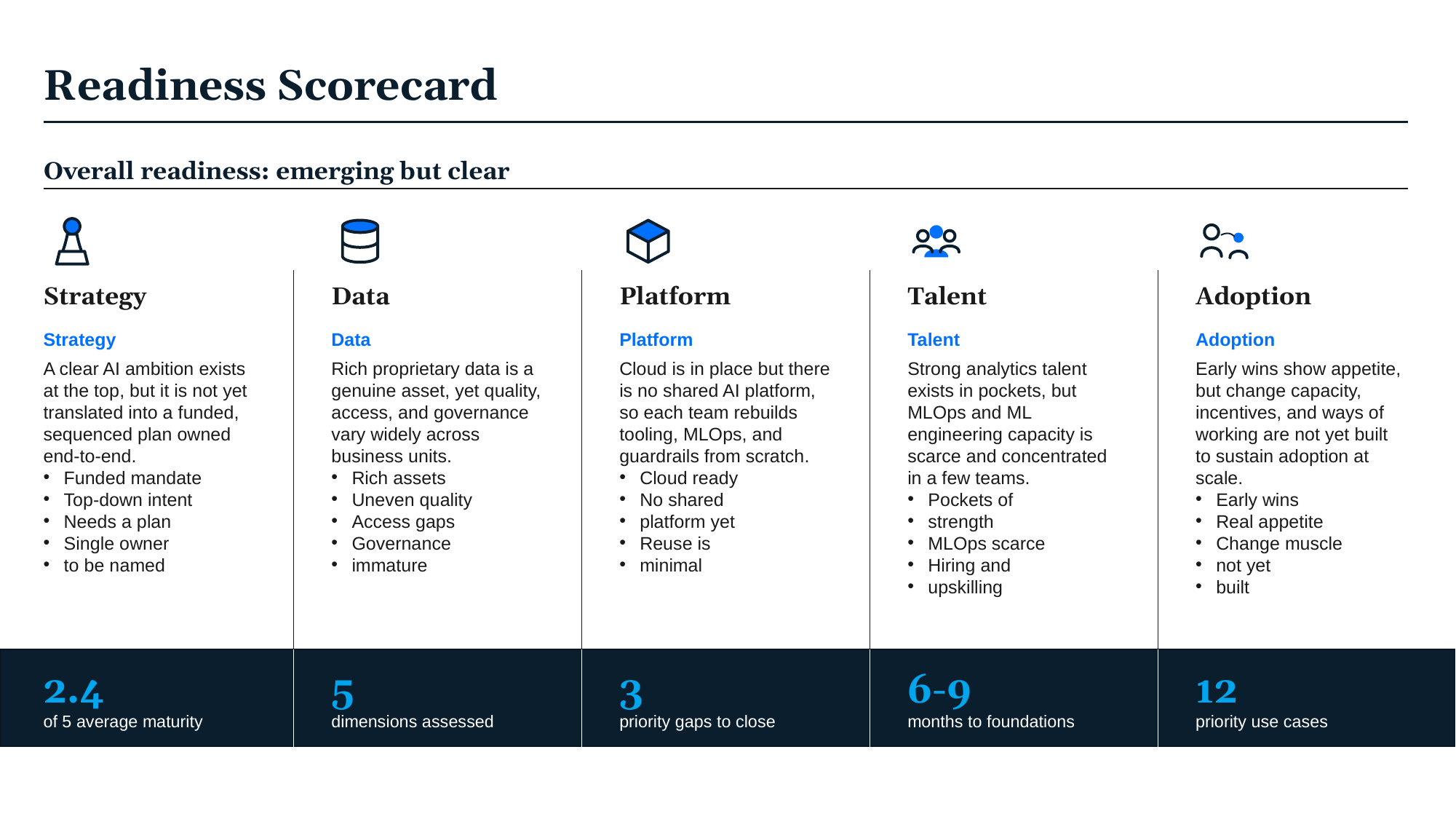

# Readiness Scorecard
Overall readiness: emerging but clear

Strategy
Data
Platform
Talent
Adoption
Strategy
Data
Platform
Talent
Adoption
A clear AI ambition exists at the top, but it is not yet translated into a funded, sequenced plan owned end-to-end.
Funded mandate
Top-down intent
Needs a plan
Single owner
to be named
Rich proprietary data is a genuine asset, yet quality, access, and governance vary widely across business units.
Rich assets
Uneven quality
Access gaps
Governance
immature
Cloud is in place but there is no shared AI platform, so each team rebuilds tooling, MLOps, and guardrails from scratch.
Cloud ready
No shared
platform yet
Reuse is
minimal
Strong analytics talent exists in pockets, but MLOps and ML engineering capacity is scarce and concentrated in a few teams.
Pockets of
strength
MLOps scarce
Hiring and
upskilling
Early wins show appetite, but change capacity, incentives, and ways of working are not yet built to sustain adoption at scale.
Early wins
Real appetite
Change muscle
not yet
built

2.4
of 5 average maturity
5
dimensions assessed
3
priority gaps to close
6-9
months to foundations
12
priority use cases